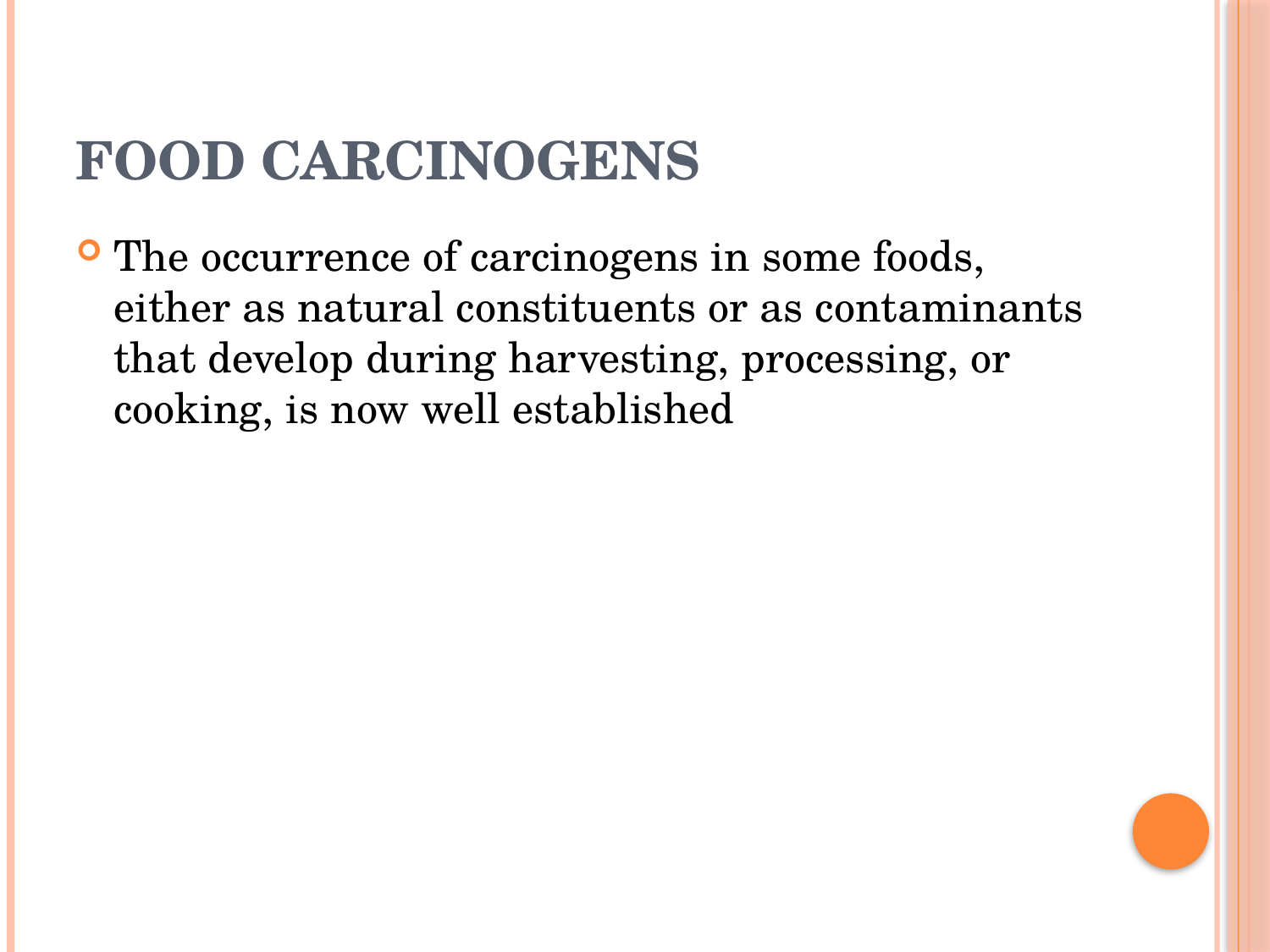

# Food carcinogens
The occurrence of carcinogens in some foods, either as natural constituents or as contaminants that develop during harvesting, processing, or cooking, is now well established